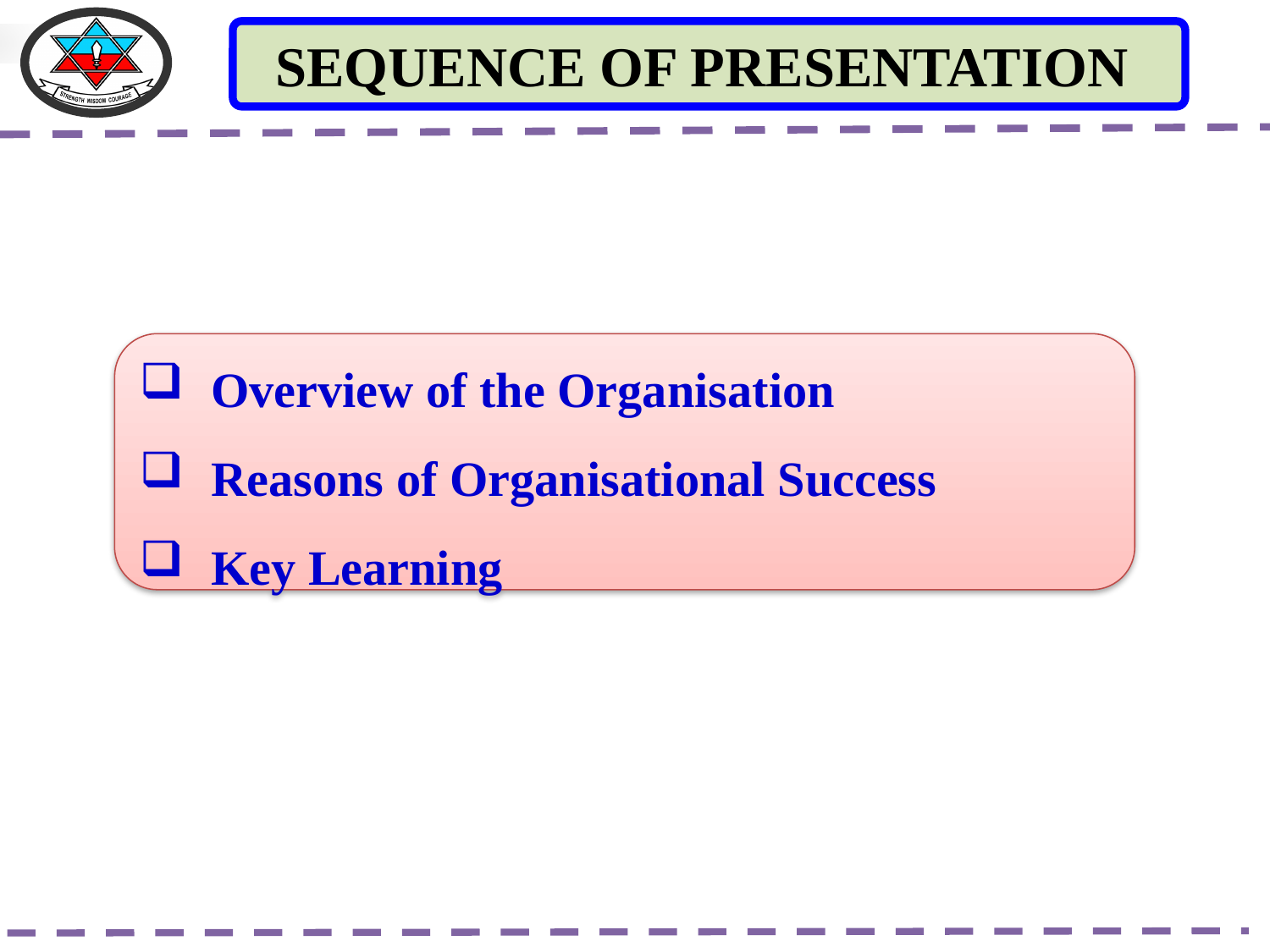

SEQUENCE OF PRESENTATION
Overview of the Organisation
Reasons of Organisational Success
Key Learning